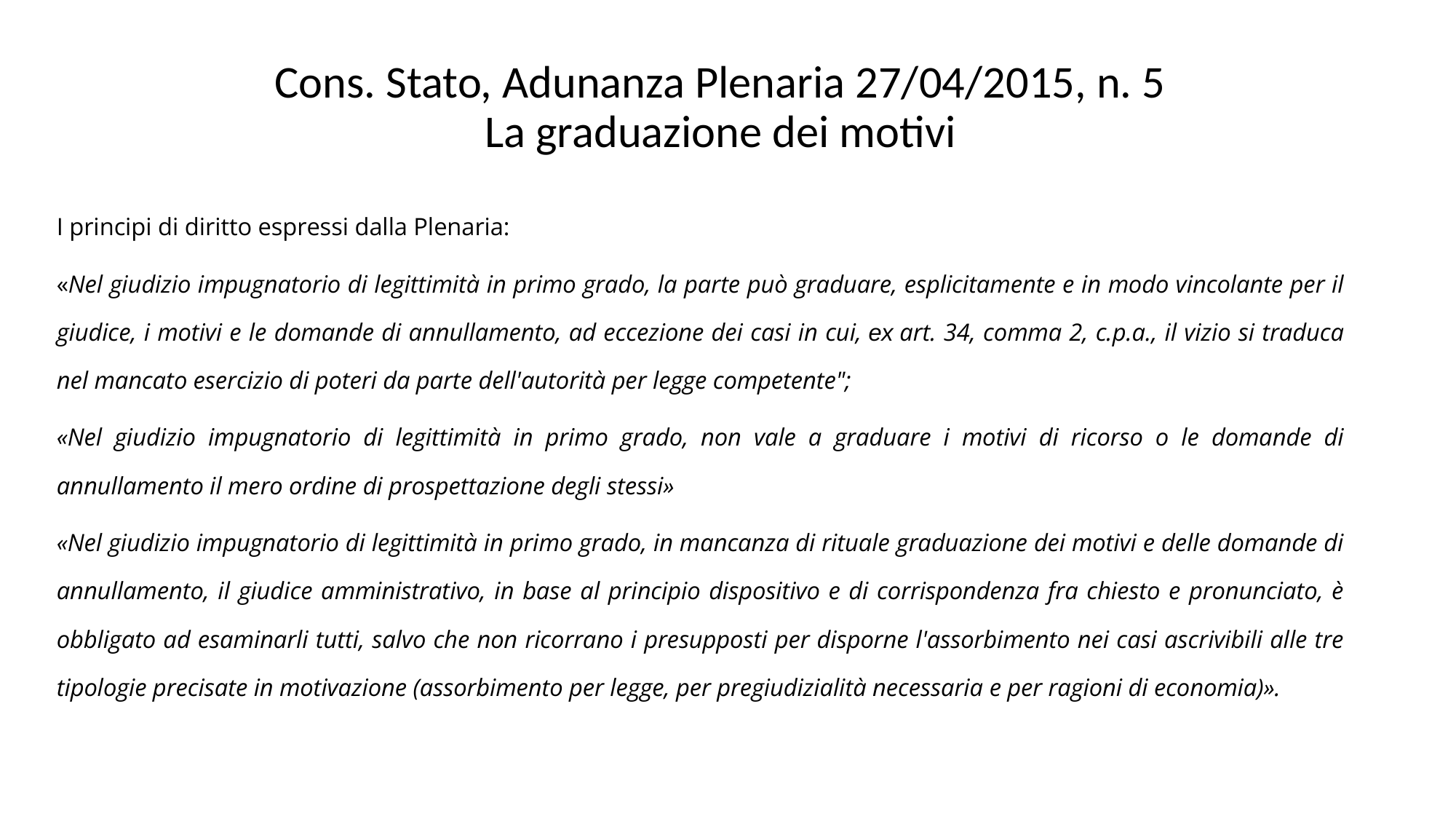

# Cons. Stato, Adunanza Plenaria 27/04/2015, n. 5 La graduazione dei motivi
I principi di diritto espressi dalla Plenaria:
«Nel giudizio impugnatorio di legittimità in primo grado, la parte può graduare, esplicitamente e in modo vincolante per il giudice, i motivi e le domande di annullamento, ad eccezione dei casi in cui, ex art. 34, comma 2, c.p.a., il vizio si traduca nel mancato esercizio di poteri da parte dell'autorità per legge competente";
«Nel giudizio impugnatorio di legittimità in primo grado, non vale a graduare i motivi di ricorso o le domande di annullamento il mero ordine di prospettazione degli stessi»
«Nel giudizio impugnatorio di legittimità in primo grado, in mancanza di rituale graduazione dei motivi e delle domande di annullamento, il giudice amministrativo, in base al principio dispositivo e di corrispondenza fra chiesto e pronunciato, è obbligato ad esaminarli tutti, salvo che non ricorrano i presupposti per disporne l'assorbimento nei casi ascrivibili alle tre tipologie precisate in motivazione (assorbimento per legge, per pregiudizialità necessaria e per ragioni di economia)».